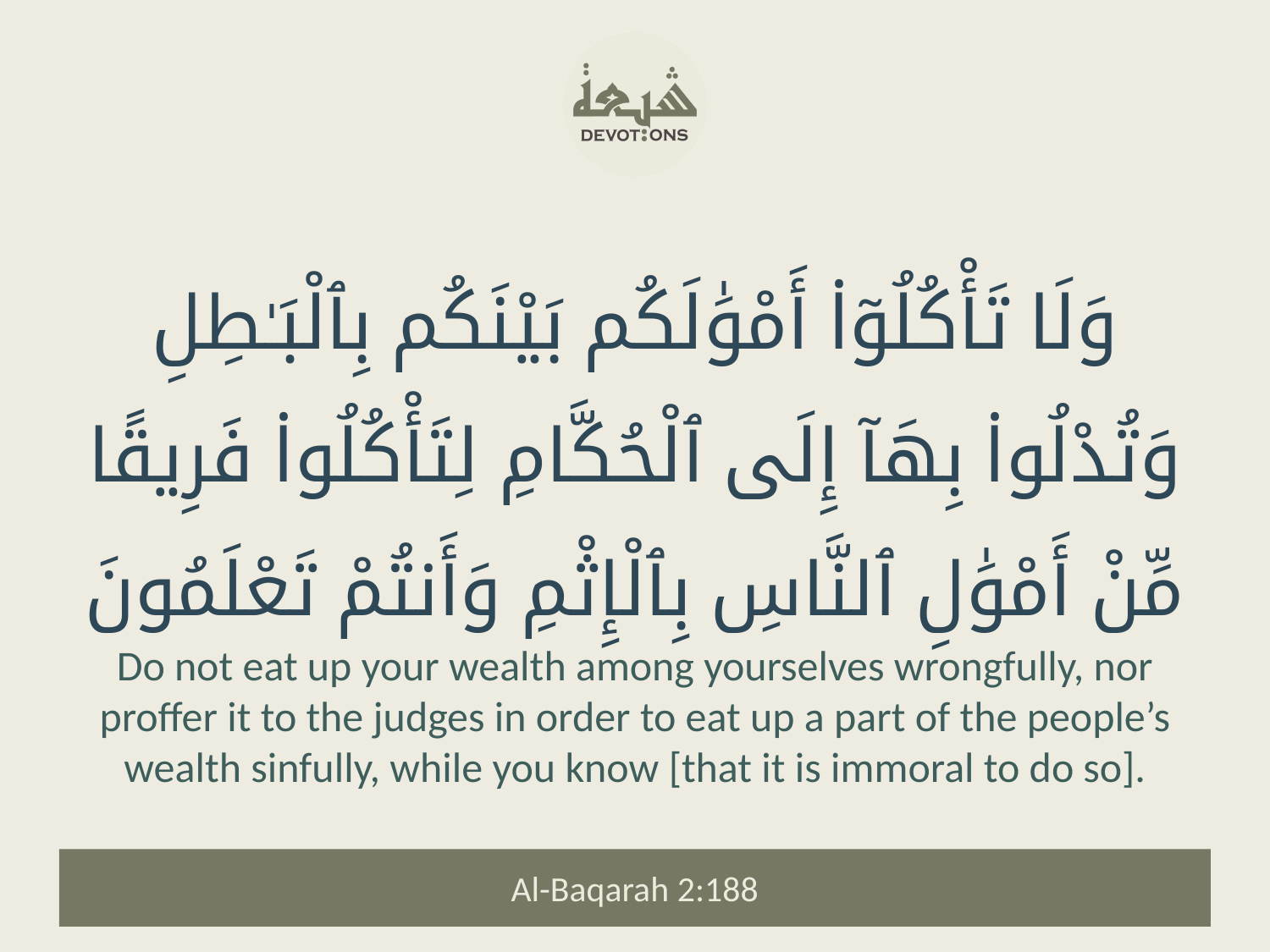

وَلَا تَأْكُلُوٓا۟ أَمْوَٰلَكُم بَيْنَكُم بِٱلْبَـٰطِلِ وَتُدْلُوا۟ بِهَآ إِلَى ٱلْحُكَّامِ لِتَأْكُلُوا۟ فَرِيقًا مِّنْ أَمْوَٰلِ ٱلنَّاسِ بِٱلْإِثْمِ وَأَنتُمْ تَعْلَمُونَ
Do not eat up your wealth among yourselves wrongfully, nor proffer it to the judges in order to eat up a part of the people’s wealth sinfully, while you know [that it is immoral to do so].
Al-Baqarah 2:188